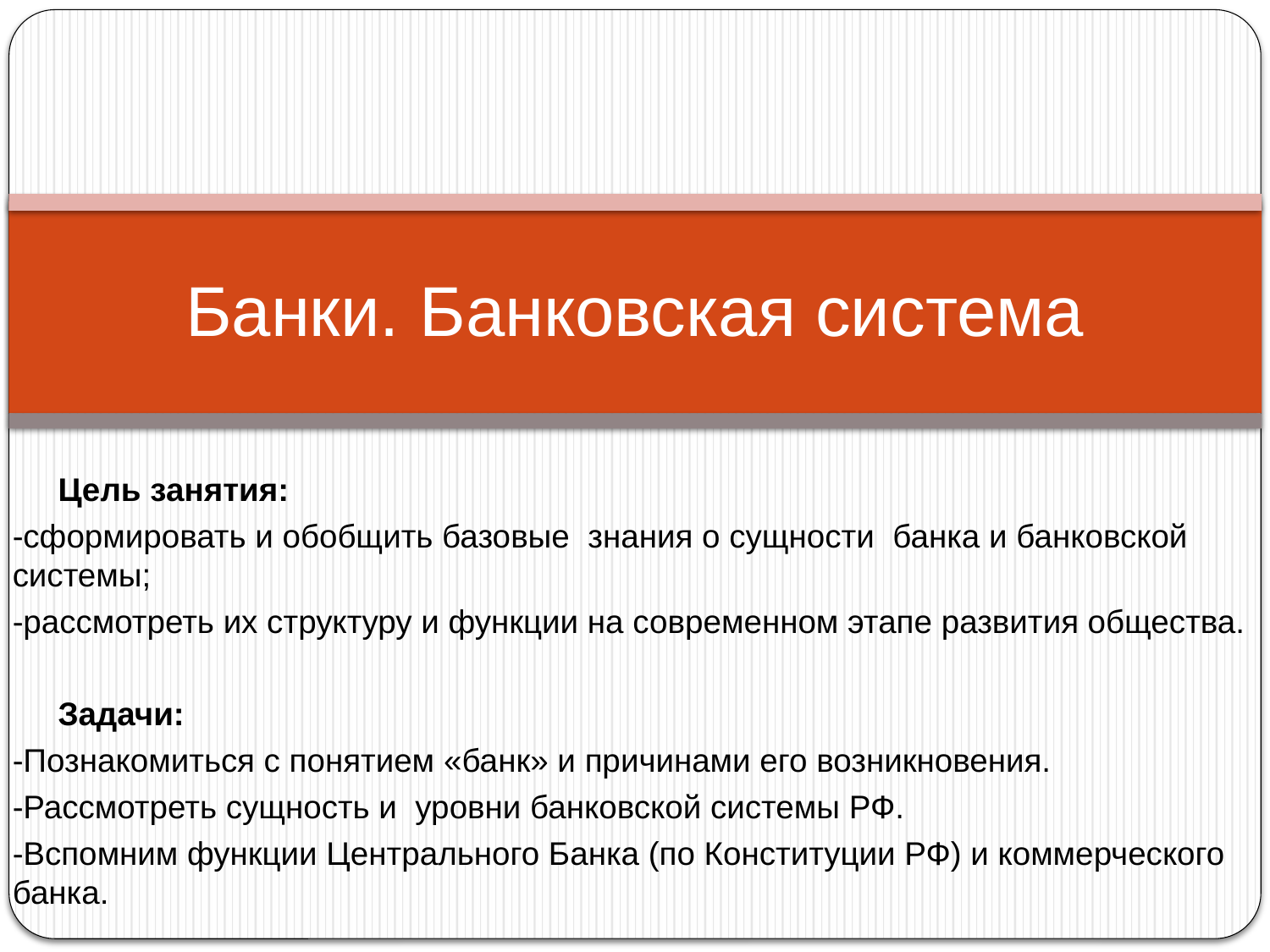

# Банки. Банковская система

     Цель занятия:
-сформировать и обобщить базовые  знания о сущности  банка и банковской системы;
-рассмотреть их структуру и функции на современном этапе развития общества.

     Задачи:
-Познакомиться с понятием «банк» и причинами его возникновения.
-Рассмотреть сущность и  уровни банковской системы РФ.
-Вспомним функции Центрального Банка (по Конституции РФ) и коммерческого банка.